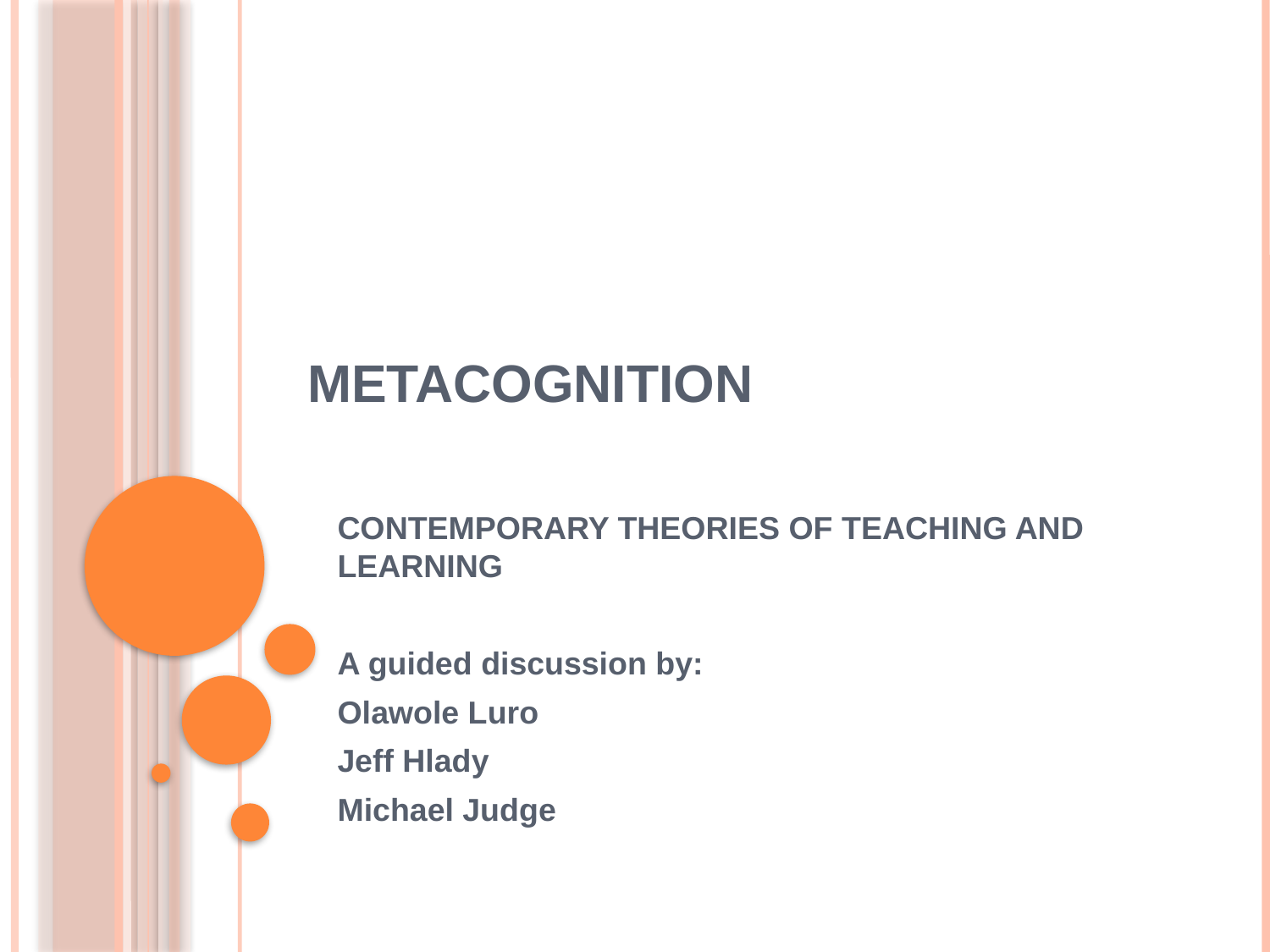

# METACOGNITION

CONTEMPORARY THEORIES OF TEACHING AND LEARNING

A guided discussion by:
Olawole Luro
Jeff Hlady
Michael Judge